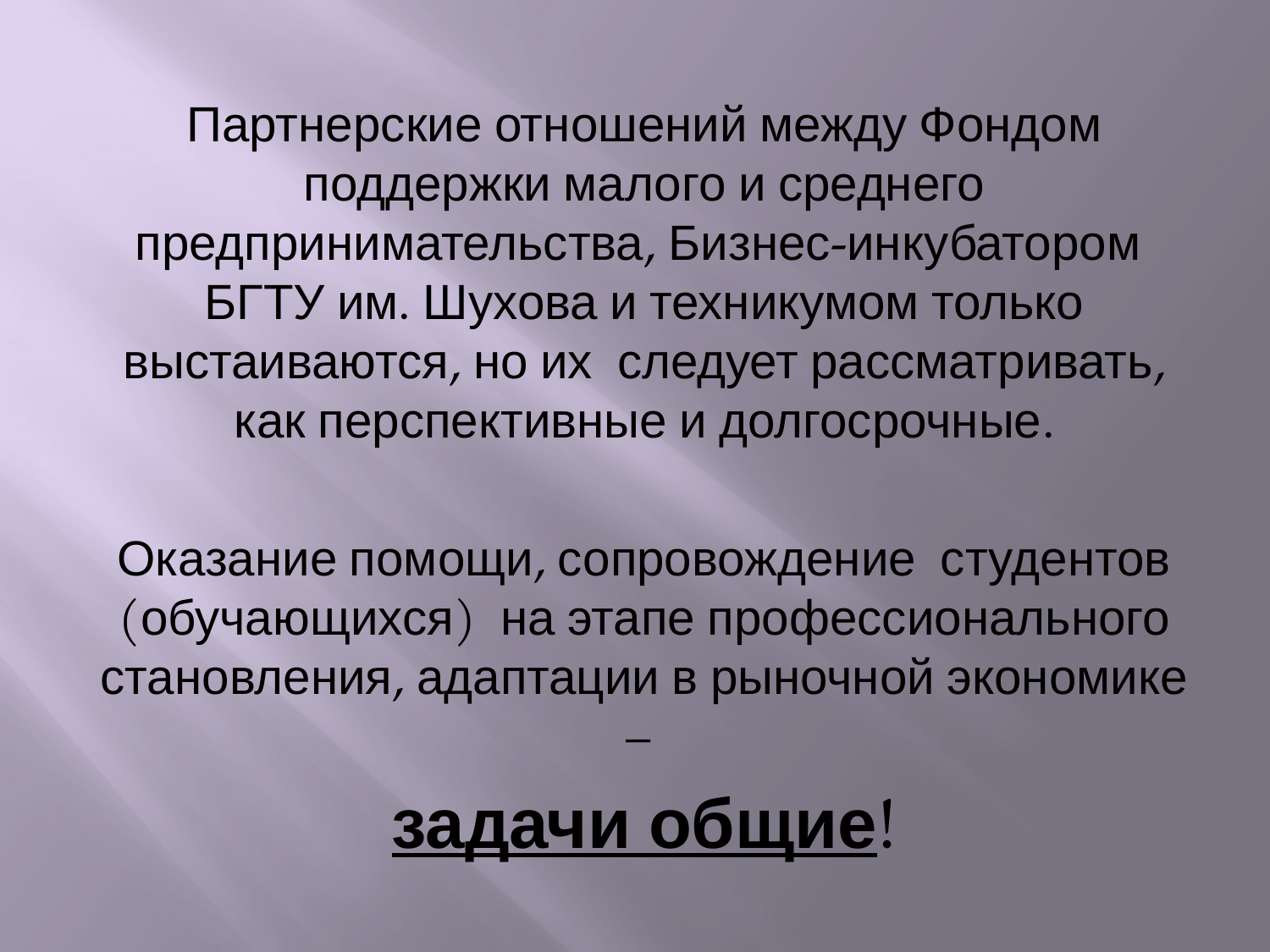

Партнерские отношений между Фондом поддержки малого и среднего предпринимательства, Бизнес-инкубатором  БГТУ им. Шухова и техникумом только выстаиваются, но их  следует рассматривать, как перспективные и долгосрочные.

 Оказание помощи, сопровождение  студентов  (обучающихся)  на этапе профессионального становления, адаптации в рыночной экономике –
задачи общие!